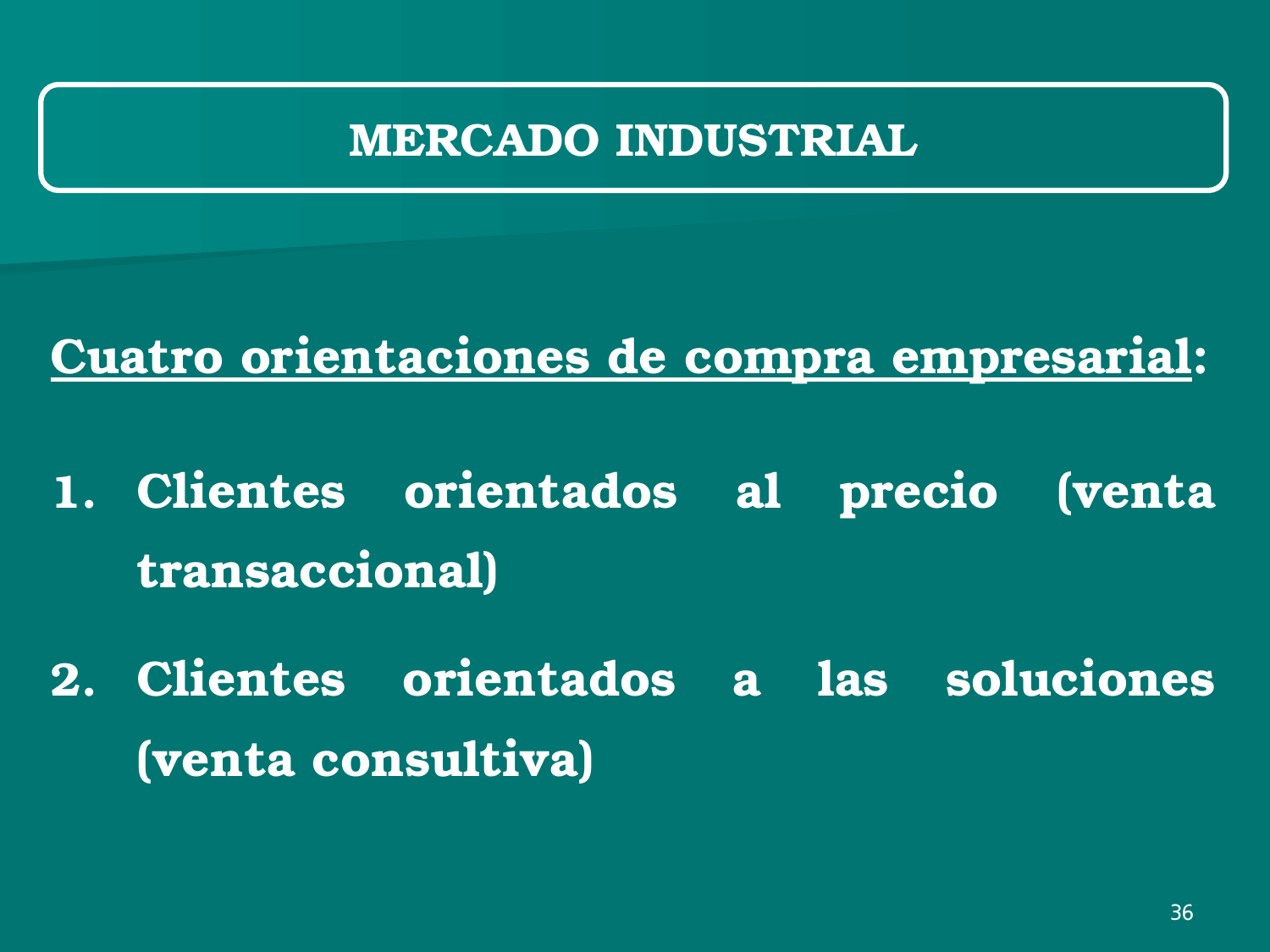

MERCADO INDUSTRIAL
Cuatro orientaciones de compra empresarial:

Clientes orientados al precio (venta transaccional)

Clientes orientados a las soluciones (venta consultiva)

36